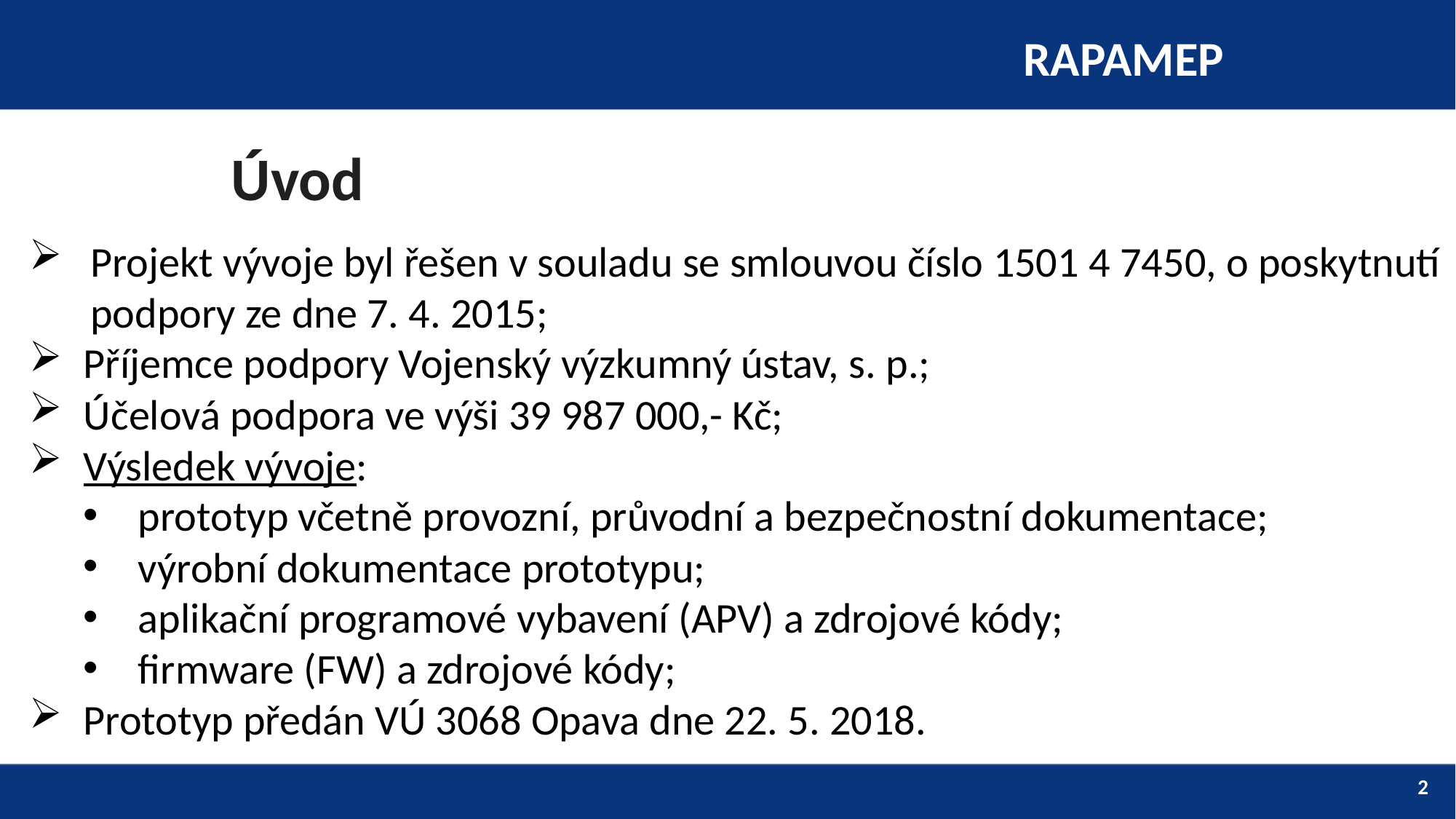

RAPAMEP
Úvod
Projekt vývoje byl řešen v souladu se smlouvou číslo 1501 4 7450, o poskytnutí podpory ze dne 7. 4. 2015;
Příjemce podpory Vojenský výzkumný ústav, s. p.;
Účelová podpora ve výši 39 987 000,- Kč;
Výsledek vývoje:
prototyp včetně provozní, průvodní a bezpečnostní dokumentace;
výrobní dokumentace prototypu;
aplikační programové vybavení (APV) a zdrojové kódy;
firmware (FW) a zdrojové kódy;
Prototyp předán VÚ 3068 Opava dne 22. 5. 2018.
2